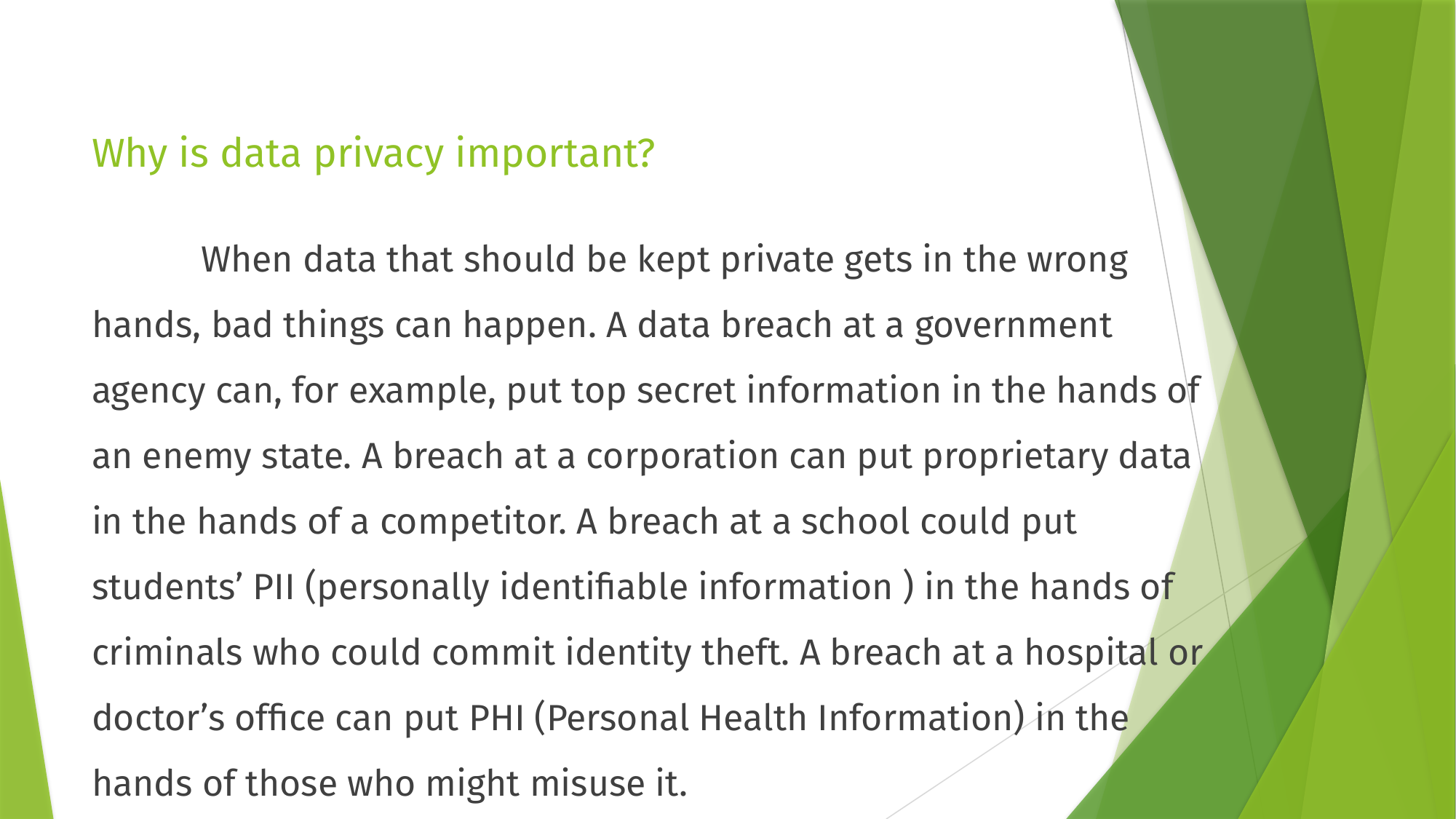

# Why is data privacy important?
	When data that should be kept private gets in the wrong hands, bad things can happen. A data breach at a government agency can, for example, put top secret information in the hands of an enemy state. A breach at a corporation can put proprietary data in the hands of a competitor. A breach at a school could put students’ PII (personally identifiable information ) in the hands of criminals who could commit identity theft. A breach at a hospital or doctor’s office can put PHI (Personal Health Information) in the hands of those who might misuse it.